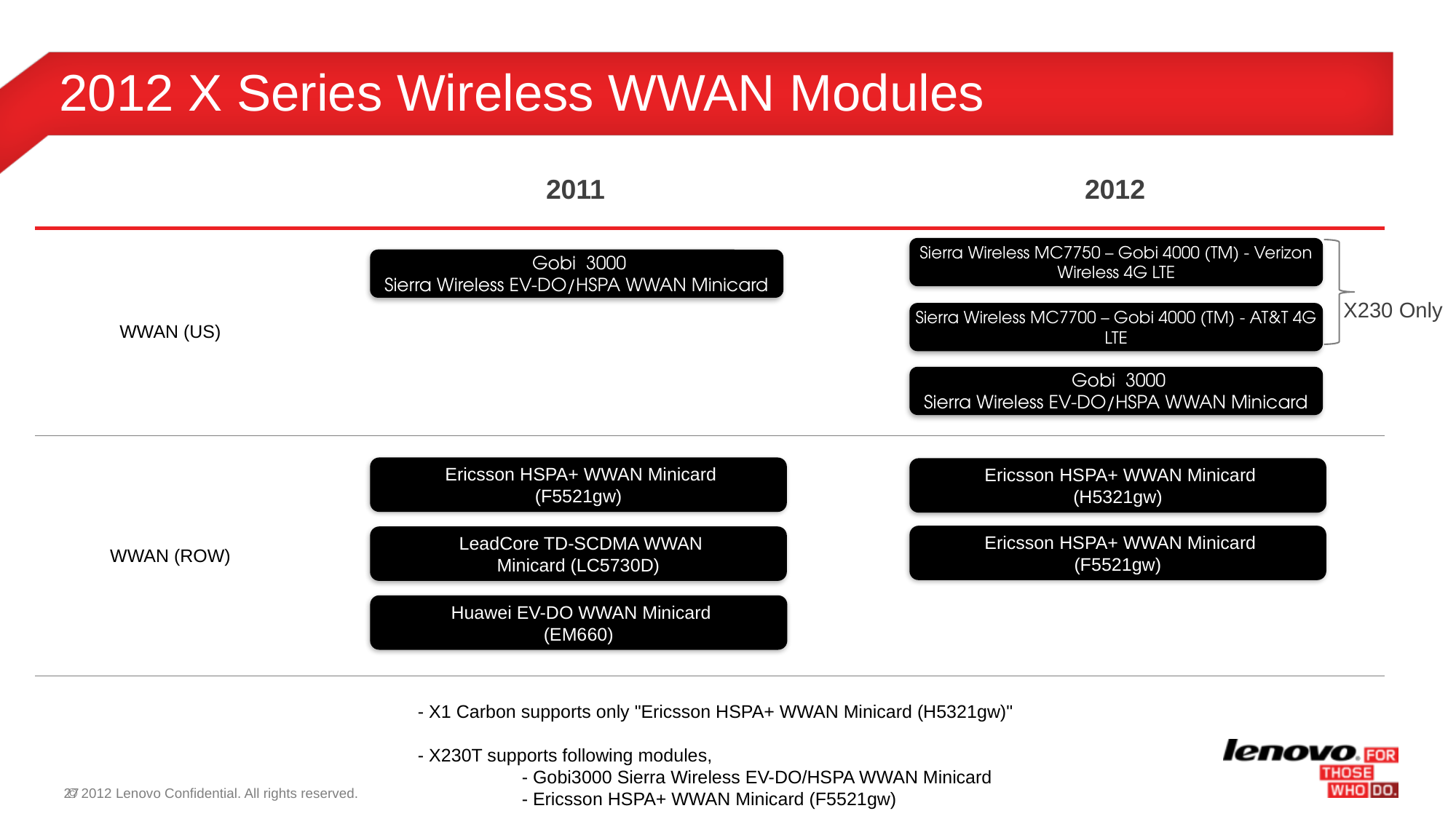

# 2012 X Series Wireless WWAN Modules
|  | 2011 | 2012 |
| --- | --- | --- |
| WWAN (US) |  |  |
| WWAN (ROW) |  |  |
Sierra Wireless MC7750 – Gobi 4000 (TM) - Verizon Wireless 4G LTE

 Gobi  3000
Sierra Wireless EV-DO/HSPA WWAN Minicard
X230 Only
Sierra Wireless MC7700 – Gobi 4000 (TM) - AT&T 4G LTE
 Gobi  3000
Sierra Wireless EV-DO/HSPA WWAN Minicard
 Ericsson HSPA+ WWAN Minicard
(F5521gw)
 Ericsson HSPA+ WWAN Minicard
(H5321gw)
 Ericsson HSPA+ WWAN Minicard
(F5521gw)
 LeadCore TD-SCDMA WWAN
Minicard (LC5730D)
 Huawei EV-DO WWAN Minicard
(EM660)
 - X1 Carbon supports only "Ericsson HSPA+ WWAN Minicard (H5321gw)"

 - X230T supports following modules,
	- Gobi3000 Sierra Wireless EV-DO/HSPA WWAN Minicard
	- Ericsson HSPA+ WWAN Minicard (F5521gw)